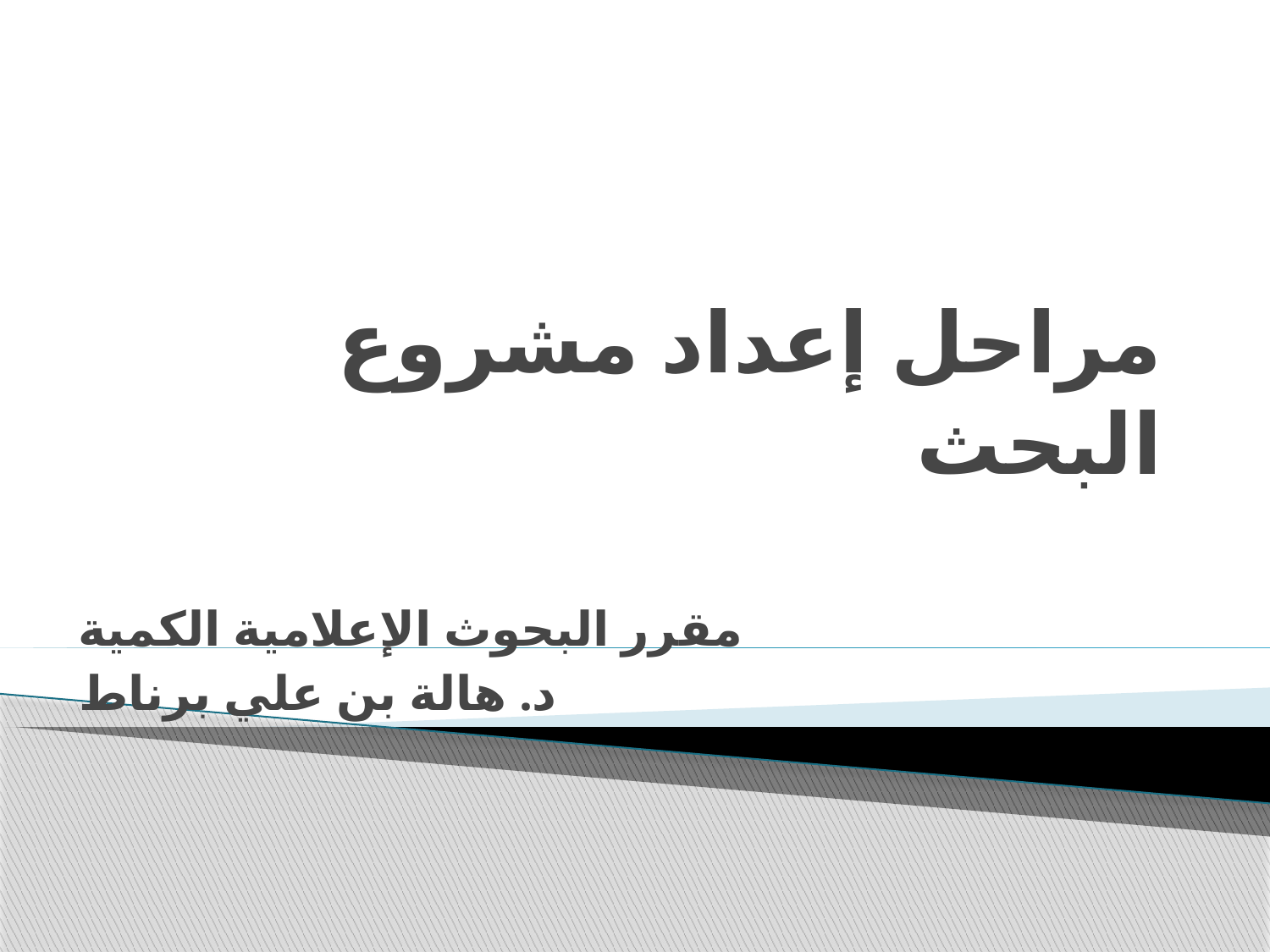

# مراحل إعداد مشروع البحث
مقرر البحوث الإعلامية الكمية
د. هالة بن علي برناط